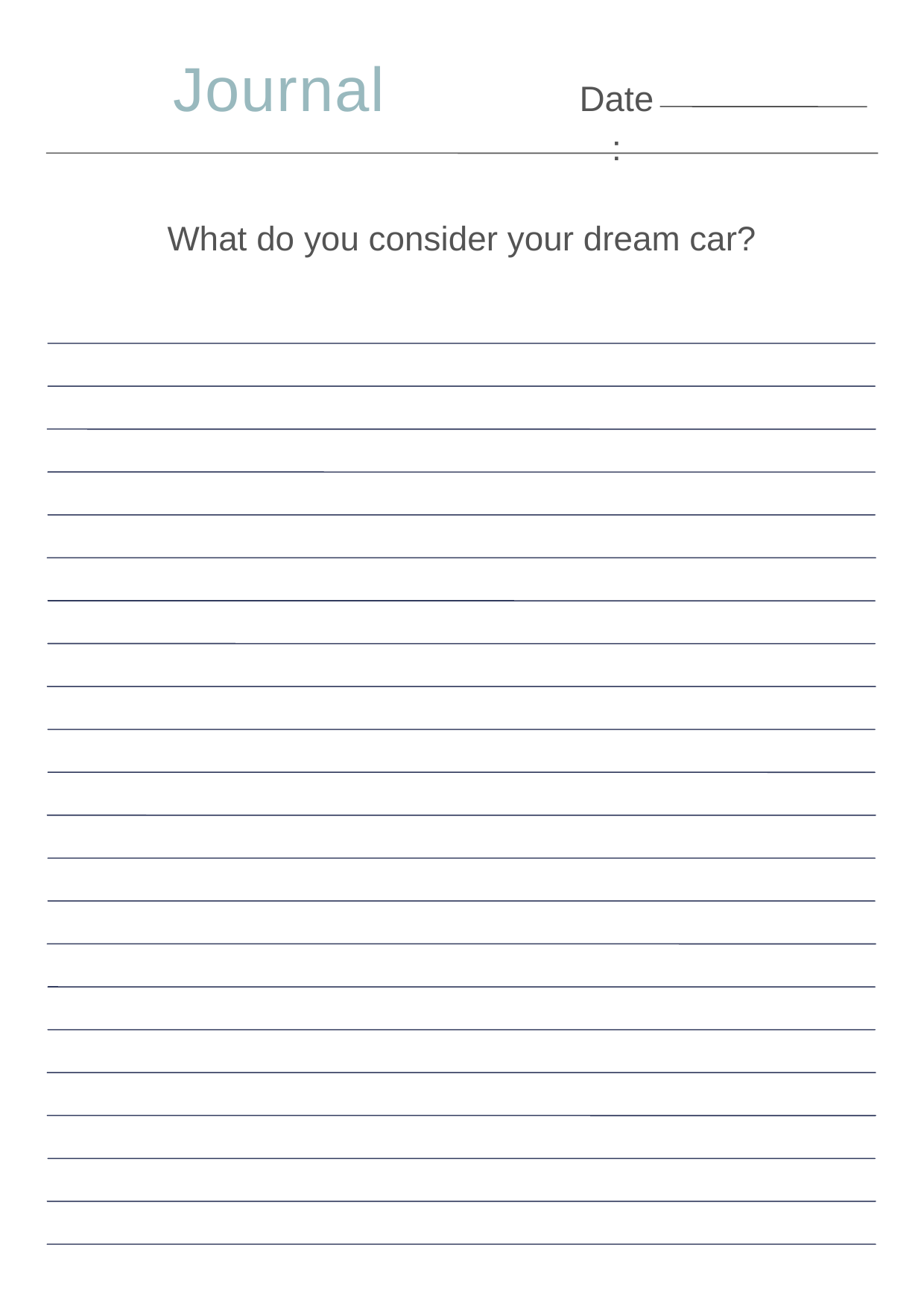

Journal
Date:

What do you consider your dream car?